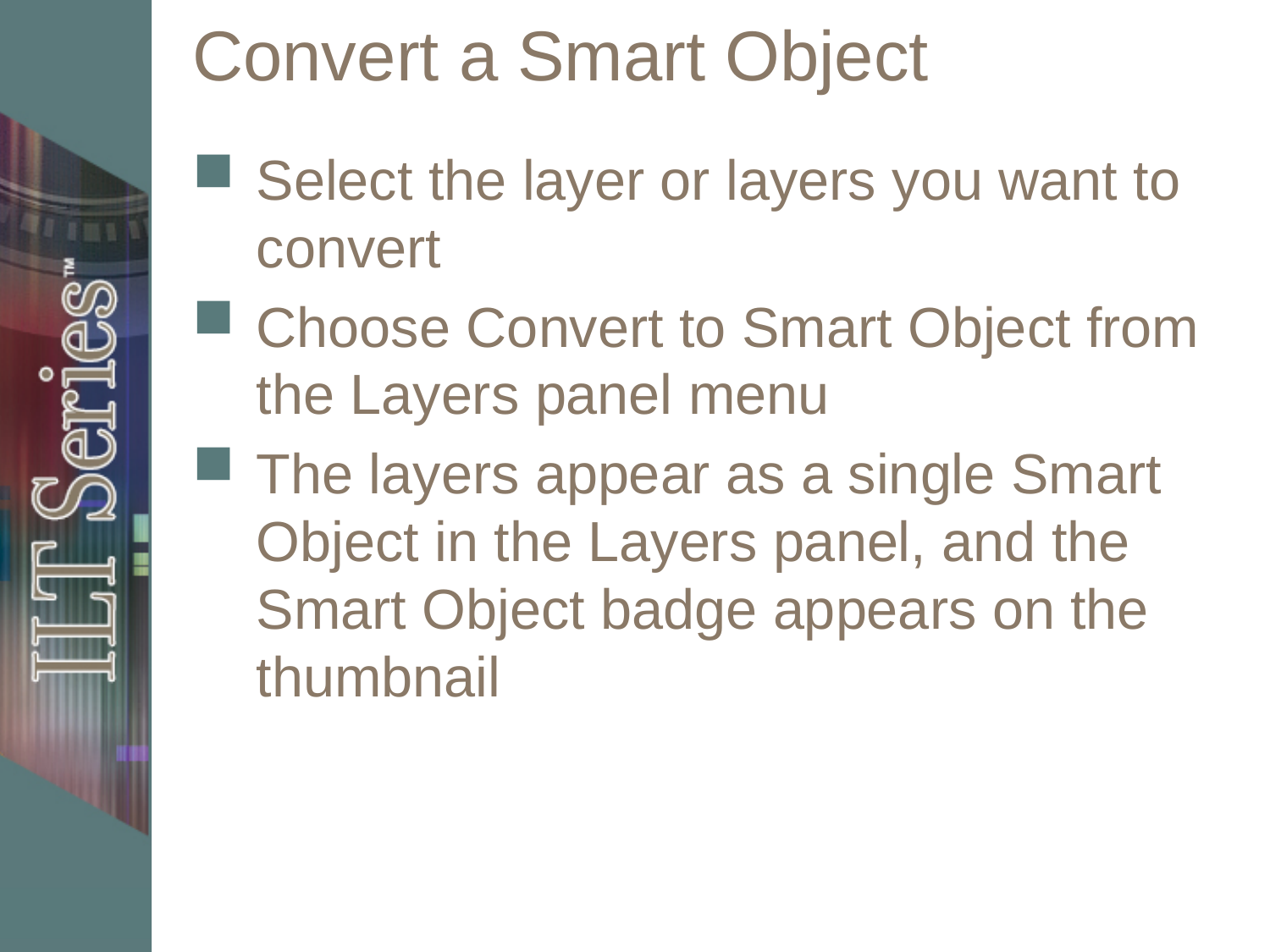

# Convert a Smart Object
Select the layer or layers you want to convert
Choose Convert to Smart Object from the Layers panel menu
The layers appear as a single Smart Object in the Layers panel, and the Smart Object badge appears on the thumbnail